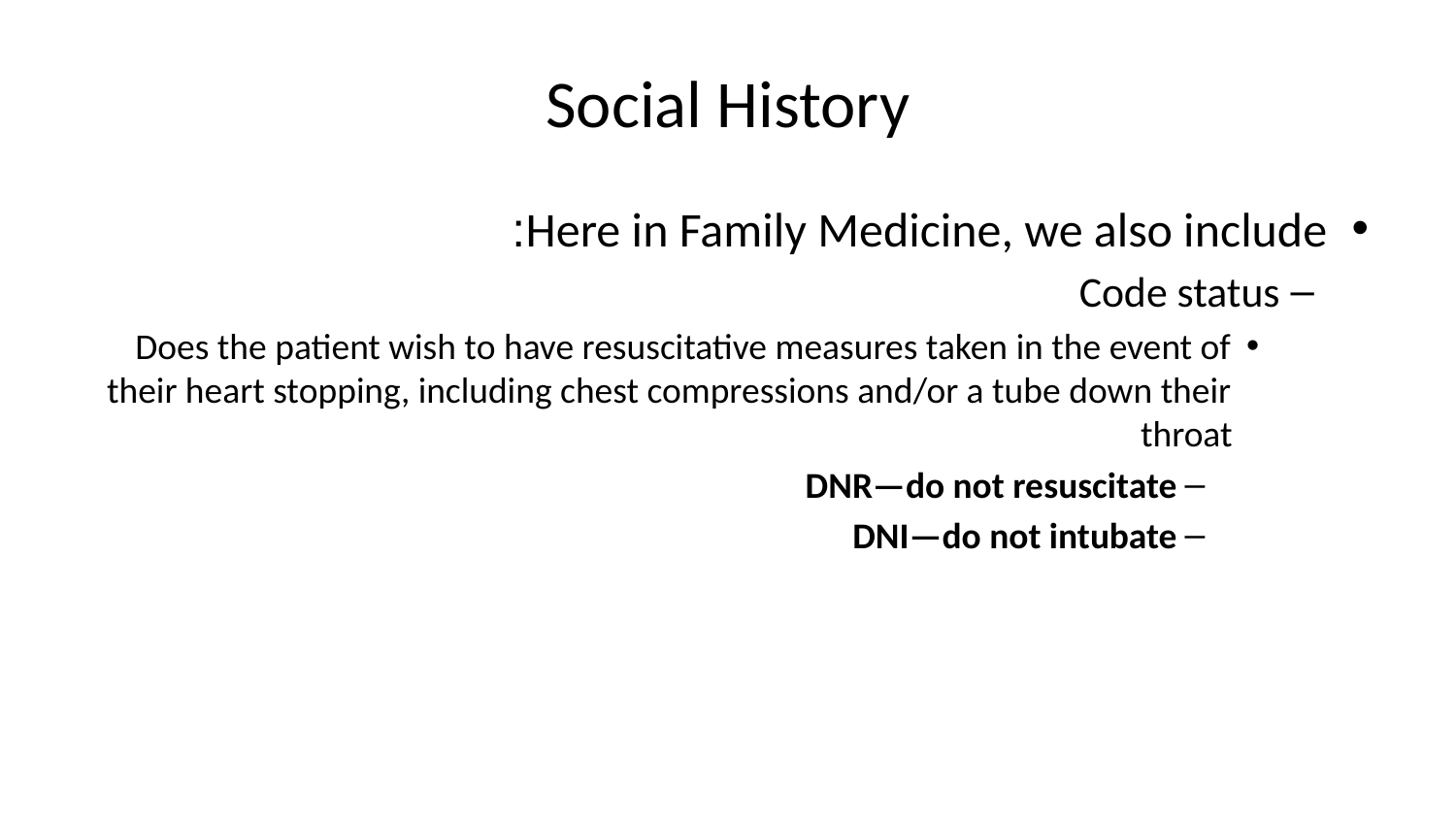

# Social History
Here in Family Medicine, we also include:
Code status
Does the patient wish to have resuscitative measures taken in the event of their heart stopping, including chest compressions and/or a tube down their throat
DNR—do not resuscitate
DNI—do not intubate